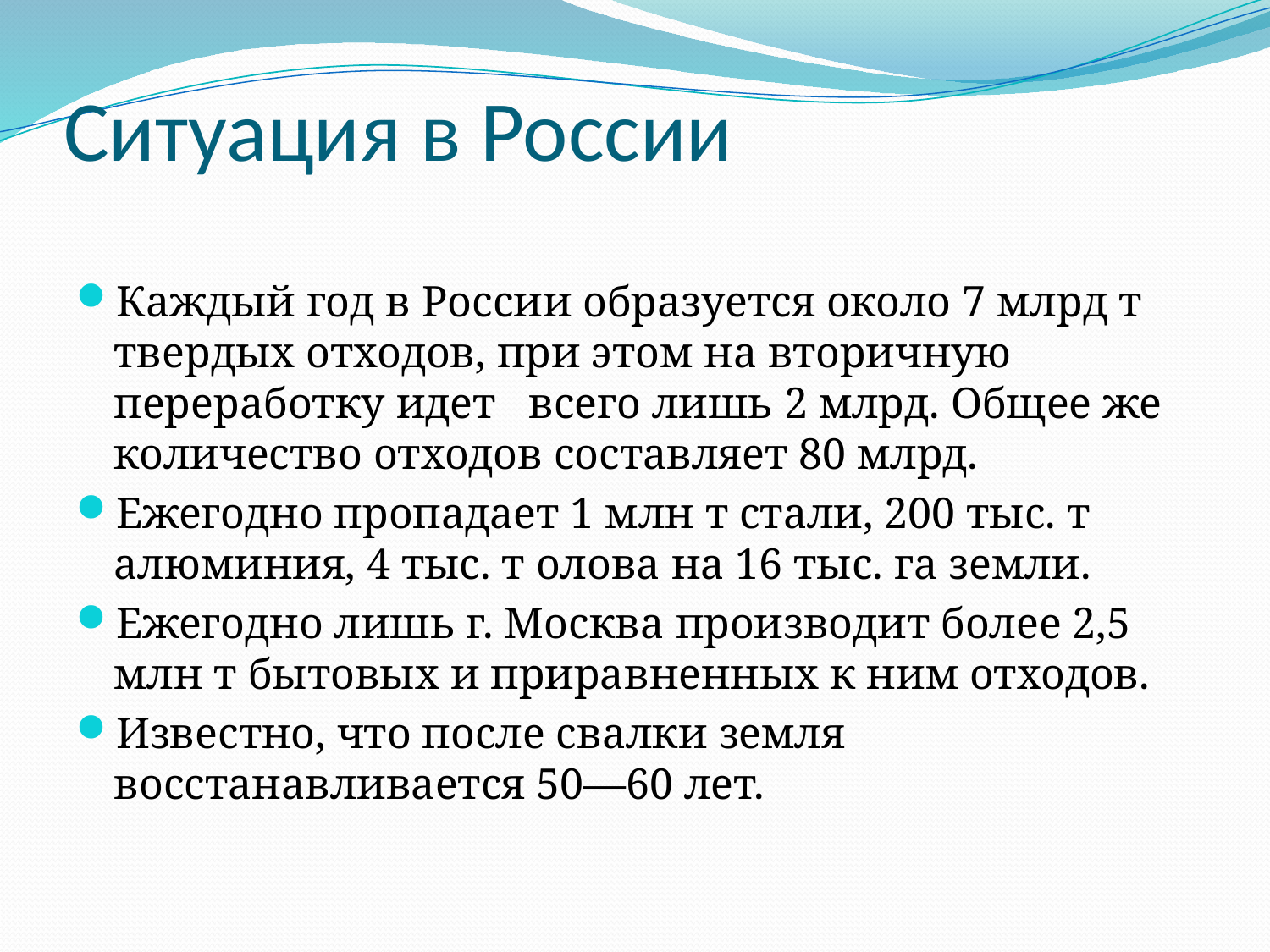

# Ситуация в России
Каждый год в России образуется около 7 млрд т твердых отходов, при этом на вторичную переработку идет   всего лишь 2 млрд. Общее же количество отходов составляет 80 млрд.
Ежегодно пропадает 1 млн т стали, 200 тыс. т алюминия, 4 тыс. т олова на 16 тыс. га земли.
Ежегодно лишь г. Москва производит более 2,5 млн т бытовых и приравненных к ним отходов.
Известно, что после свалки земля восстанавливается 50—60 лет.